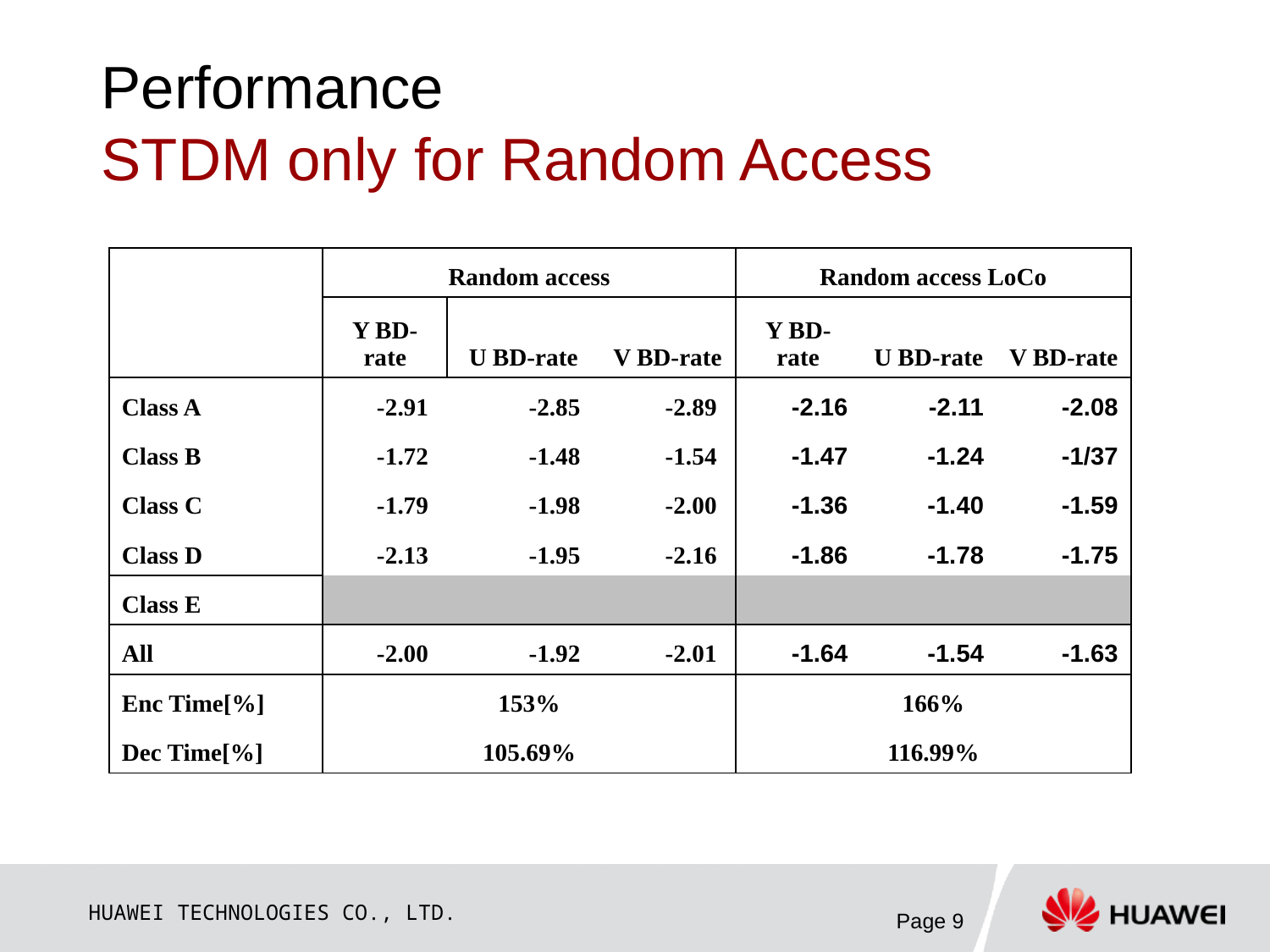

# Performance STDM only for Random Access
|  | Random access |  |  | Random access LoCo |  |  |
| --- | --- | --- | --- | --- | --- | --- |
|  | Y BD-rate | U BD-rate | V BD-rate | Y BD-rate | U BD-rate | V BD-rate |
| Class A | -2.91 | -2.85 | -2.89 | -2.16 | -2.11 | -2.08 |
| Class B | -1.72 | -1.48 | -1.54 | -1.47 | -1.24 | -1/37 |
| Class C | -1.79 | -1.98 | -2.00 | -1.36 | -1.40 | -1.59 |
| Class D | -2.13 | -1.95 | -2.16 | -1.86 | -1.78 | -1.75 |
| Class E |  |  |  |  |  |  |
| All | -2.00 | -1.92 | -2.01 | -1.64 | -1.54 | -1.63 |
| Enc Time[%] | 153% |  |  | 166% |  |  |
| Dec Time[%] | 105.69% |  |  | 116.99% |  |  |